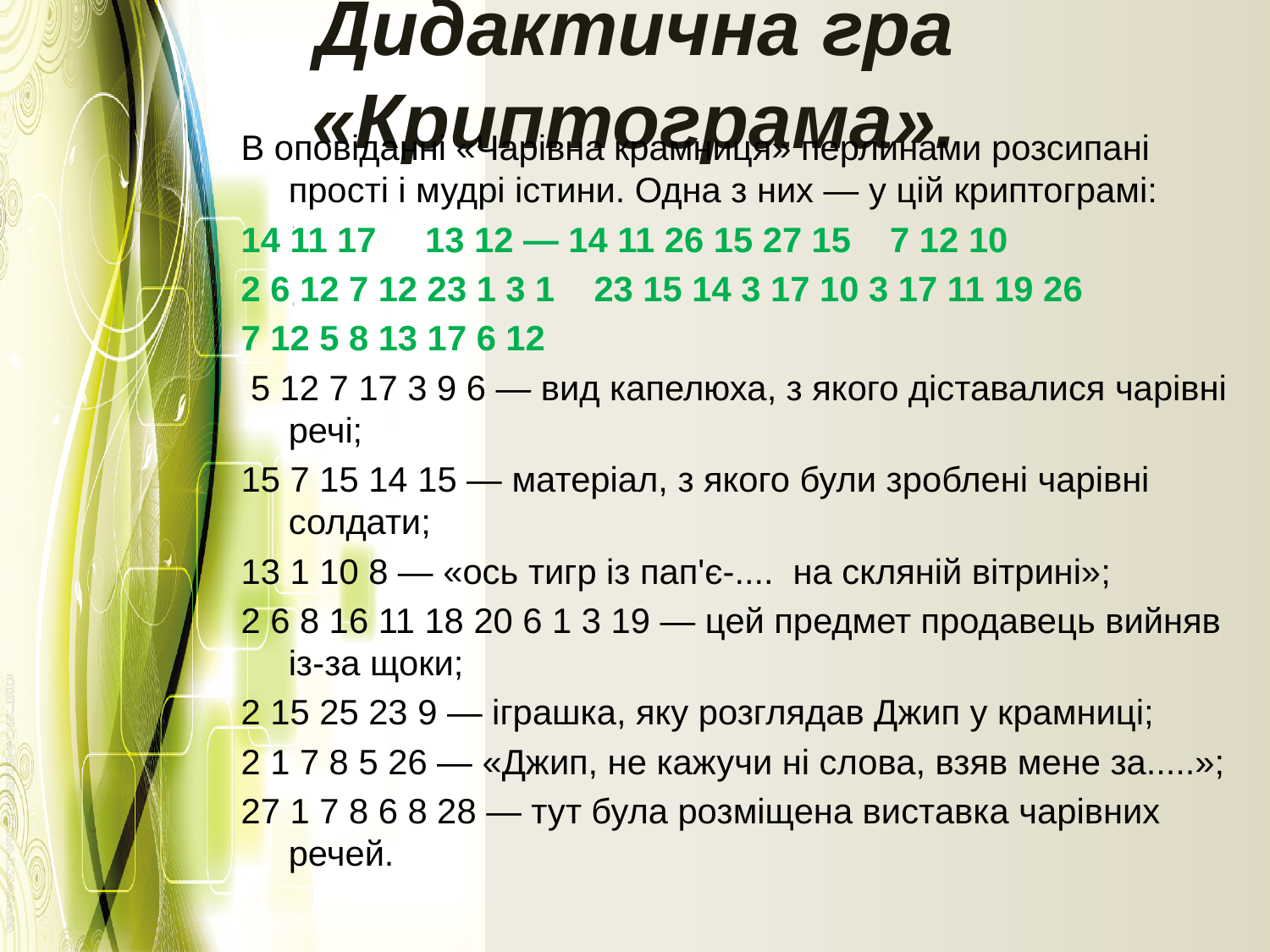

# Дидактична гра «Криптограма».
В оповіданні «Чарівна крамниця» перли­нами розсипані прості і мудрі істини. Одна з них — у цій криптограмі:
14 11 17     13 12 — 14 11 26 15 27 15    7 12 10
2 6 12 7 12 23 1 3 1    23 15 14 3 17 10 3 17 11 19 26
7 12 5 8 13 17 6 12
 5 12 7 17 3 9 6 — вид капелюха, з якого діставали­ся чарівні речі;
15 7 15 14 15 — матеріал, з якого були зроблені чарівні солдати;
13 1 10 8 — «ось тигр із пап'є-....  на скляній вітрині»;
2 6 8 16 11 18 20 6 1 3 19 — цей предмет продавець вийняв із-за щоки;
2 15 25 23 9 — іграшка, яку розглядав Джип у крамниці;
2 1 7 8 5 26 — «Джип, не кажучи ні слова, взяв мене за.....»;
27 1 7 8 6 8 28 — тут була розміщена виставка чарівних речей.